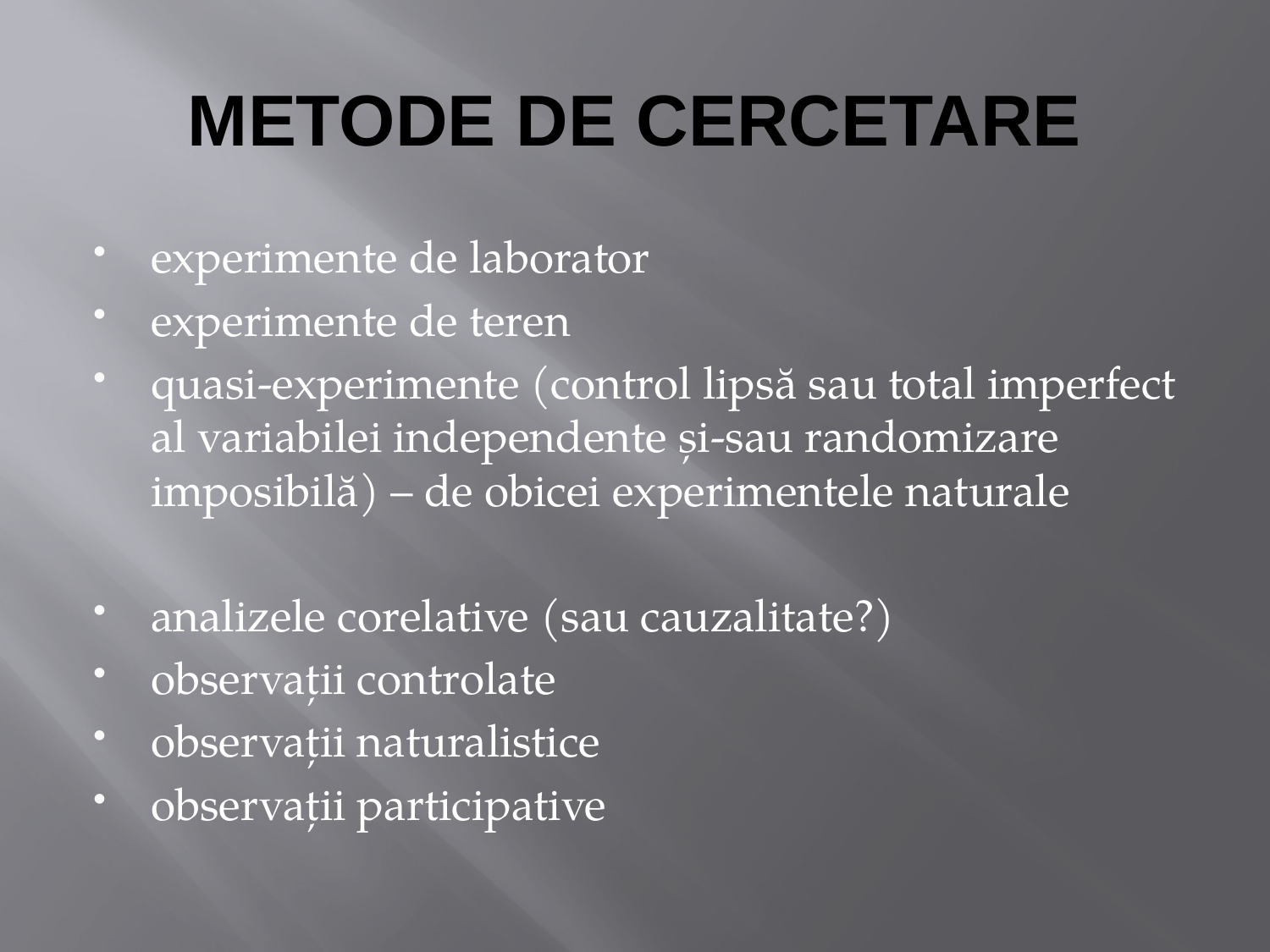

# METODE DE CERCETARE
experimente de laborator
experimente de teren
quasi-experimente (control lipsă sau total imperfect al variabilei independente şi-sau randomizare imposibilă) – de obicei experimentele naturale

analizele corelative (sau cauzalitate?)
observaţii controlate
observaţii naturalistice
observaţii participative